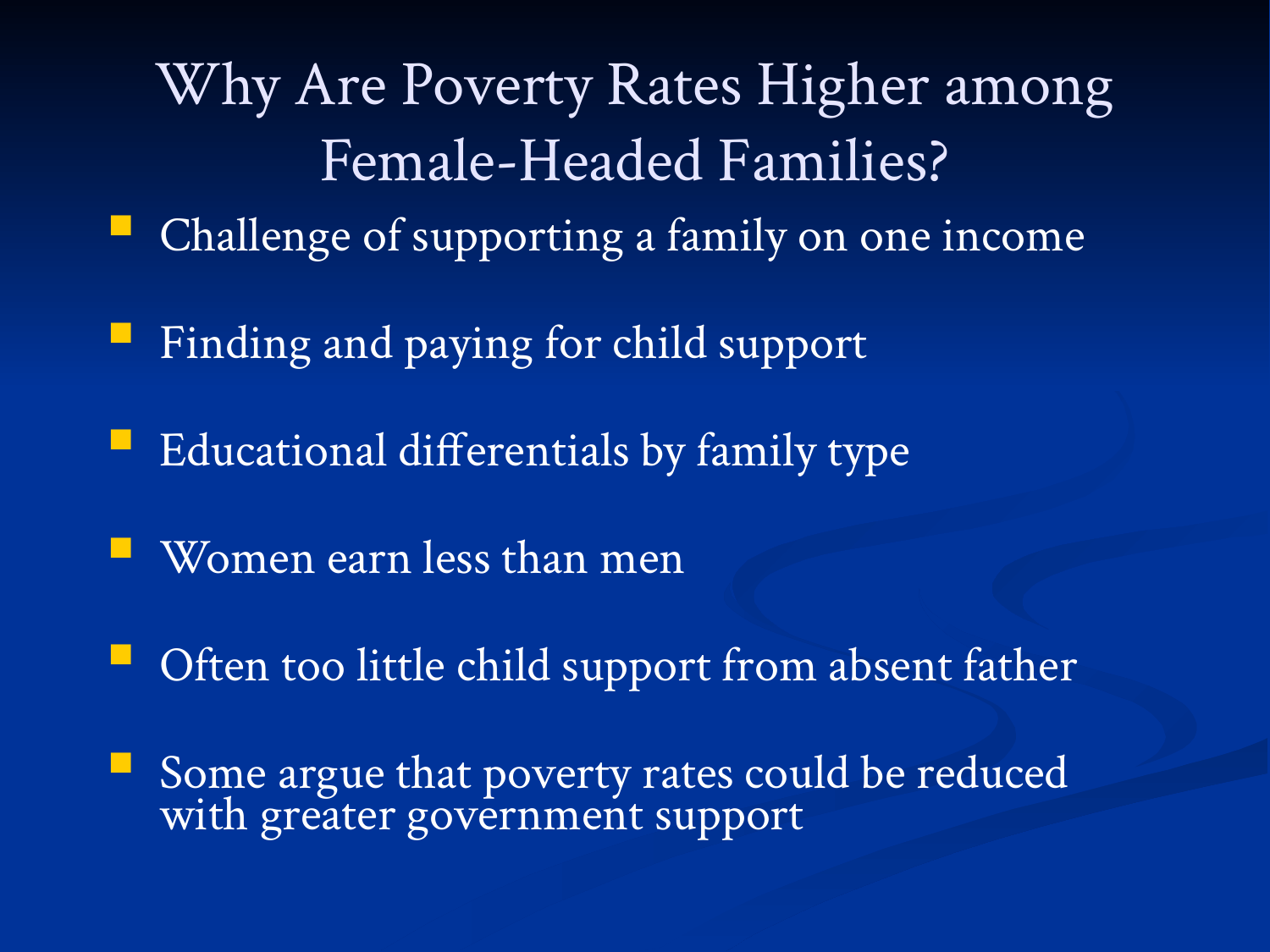

Why Are Poverty Rates Higher among Female-Headed Families?
# Challenge of supporting a family on one income

Finding and paying for child support

Educational differentials by family type

Women earn less than men

Often too little child support from absent father

Some argue that poverty rates could be reduced with greater government support